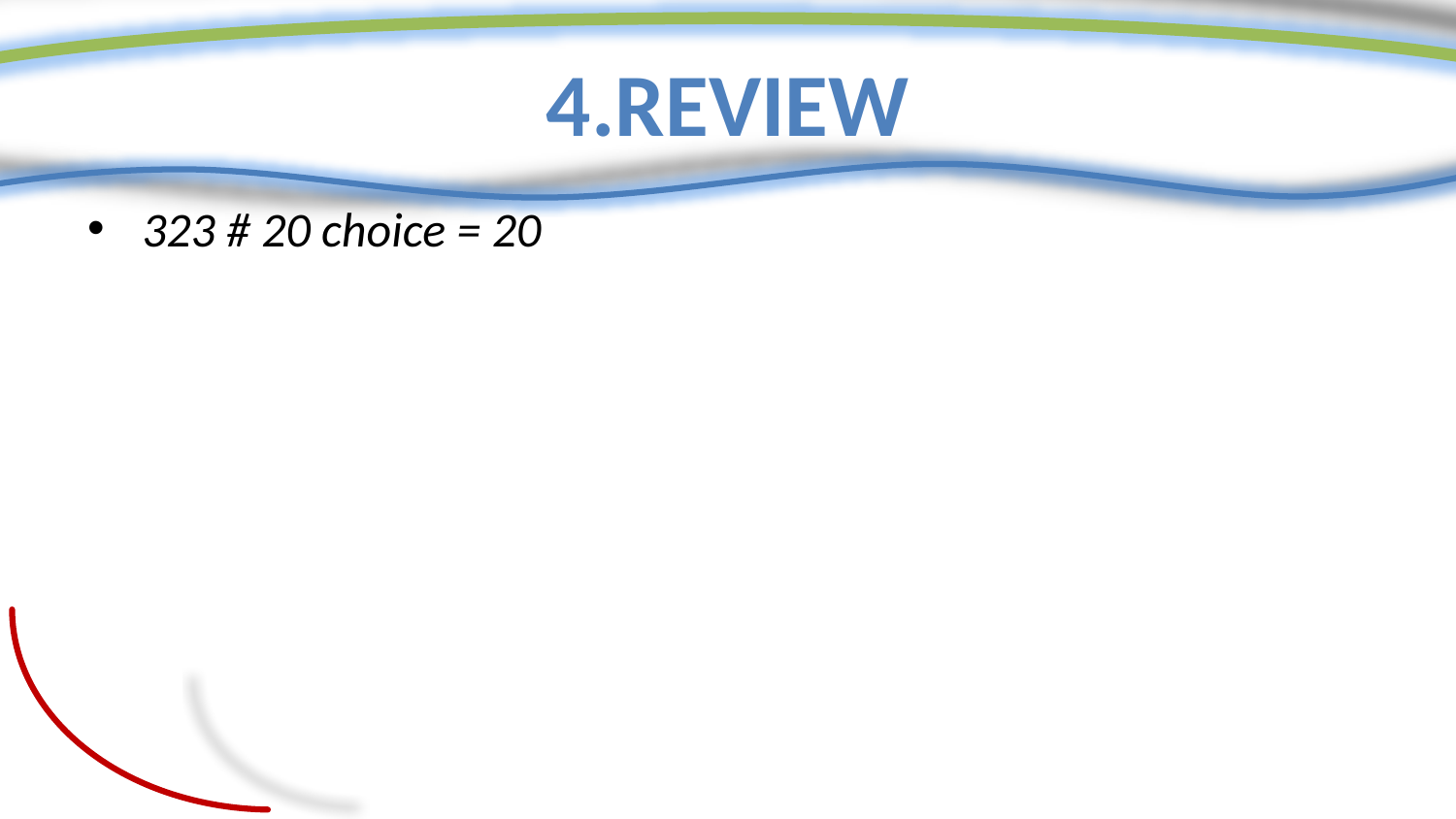

# 4.Review
323 # 20 choice = 20